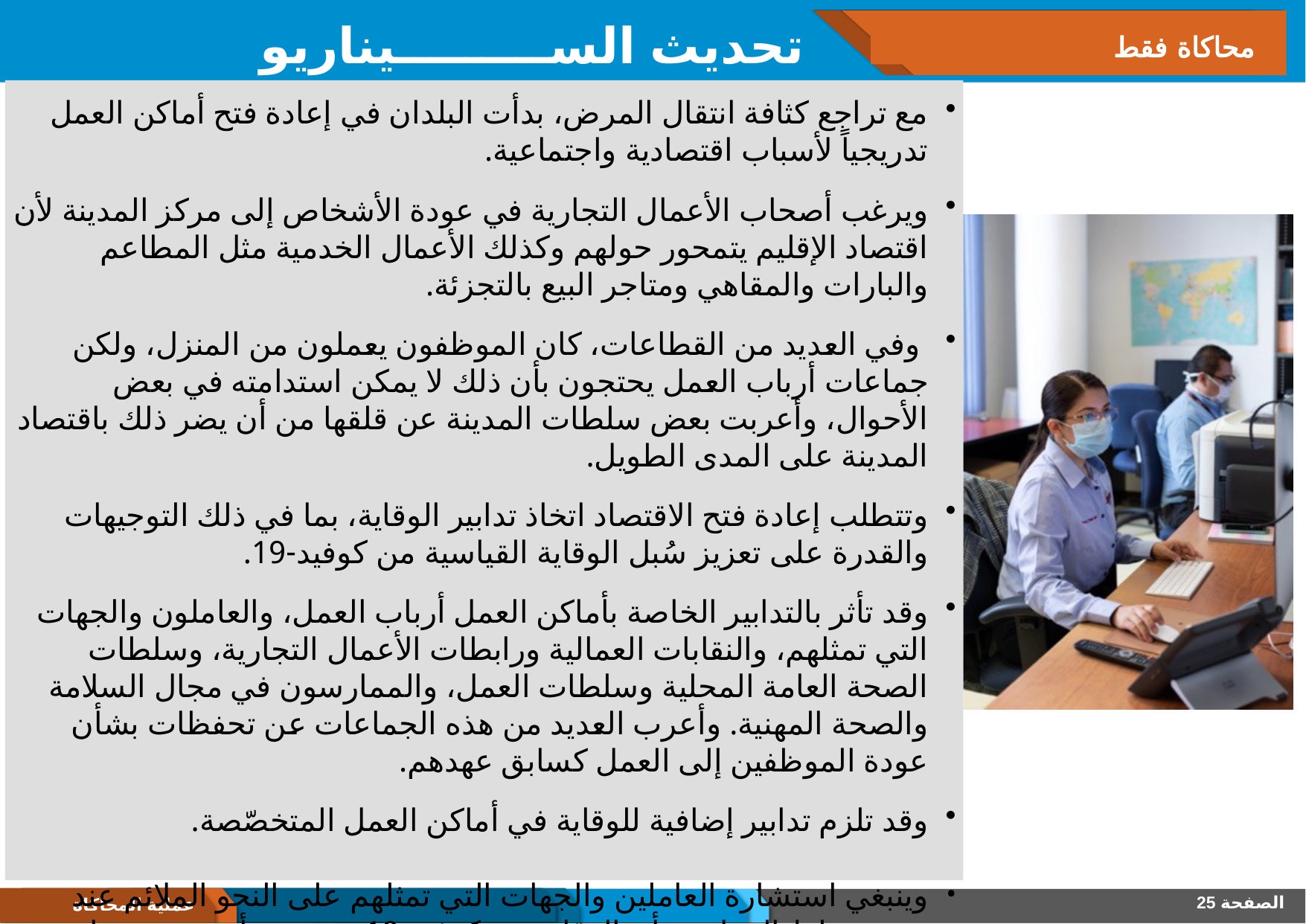

# تحديث الســـــــــيناريو
محاكاة فقط

مع تراجع كثافة انتقال المرض، بدأت البلدان في إعادة فتح أماكن العمل تدريجياً لأسباب اقتصادية واجتماعية.
ويرغب أصحاب الأعمال التجارية في عودة الأشخاص إلى مركز المدينة لأن اقتصاد الإقليم يتمحور حولهم وكذلك الأعمال الخدمية مثل المطاعم والبارات والمقاهي ومتاجر البيع بالتجزئة.
 وفي العديد من القطاعات، كان الموظفون يعملون من المنزل، ولكن جماعات أرباب العمل يحتجون بأن ذلك لا يمكن استدامته في بعض الأحوال، وأعربت بعض سلطات المدينة عن قلقها من أن يضر ذلك باقتصاد المدينة على المدى الطويل.
وتتطلب إعادة فتح الاقتصاد اتخاذ تدابير الوقاية، بما في ذلك التوجيهات والقدرة على تعزيز سُبل الوقاية القياسية من كوفيد-19.
وقد تأثر بالتدابير الخاصة بأماكن العمل أرباب العمل، والعاملون والجهات التي تمثلهم، والنقابات العمالية ورابطات الأعمال التجارية، وسلطات الصحة العامة المحلية وسلطات العمل، والممارسون في مجال السلامة والصحة المهنية. وأعرب العديد من هذه الجماعات عن تحفظات بشأن عودة الموظفين إلى العمل كسابق عهدهم.
وقد تلزم تدابير إضافية للوقاية في أماكن العمل المتخصّصة.

وينبغي استشارة العاملين والجهات التي تمثلهم على النحو الملائم عند وضع خطط العمل بشأن الوقاية من كوفيد-19 وتخفيف أثره وتنفيذها، وينبغي إعلام جميع العاملين بشأن التدابير المتخذة باستخدام نهوج محددة للإبلاغ عن المخاطر وإشراك المجتمعات المحلية.

الصفحة 25
عملية المحاكاة